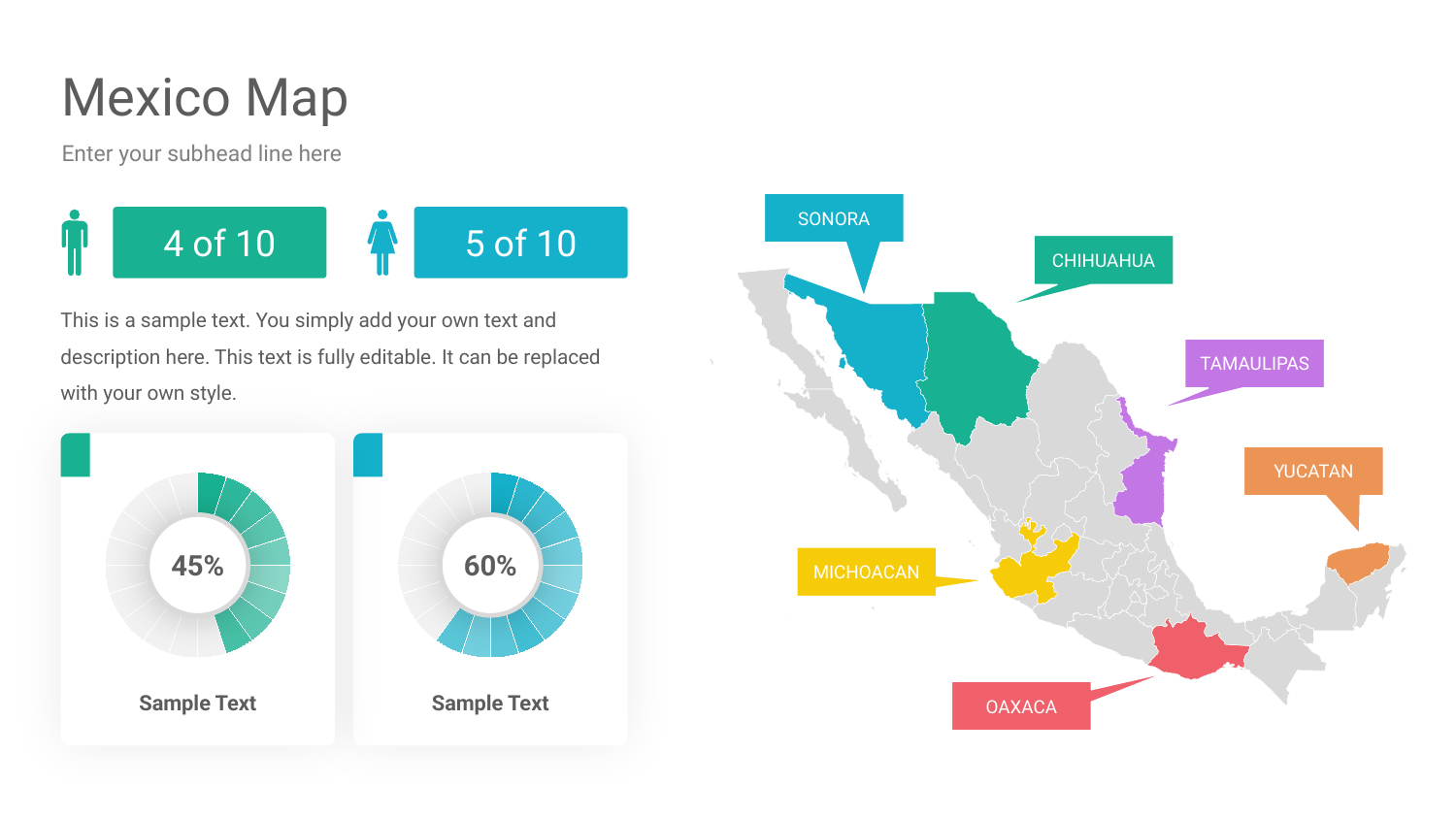

# Mexico Map
Enter your subhead line here

SONORA
4 of 10
5 of 10

CHIHUAHUA

This is a sample text. You simply add your own text and description here. This text is fully editable. It can be replaced with your own style.

TAMAULIPAS

YUCATAN

45%

60%

MICHOACAN

OAXACA
Sample Text
Sample Text